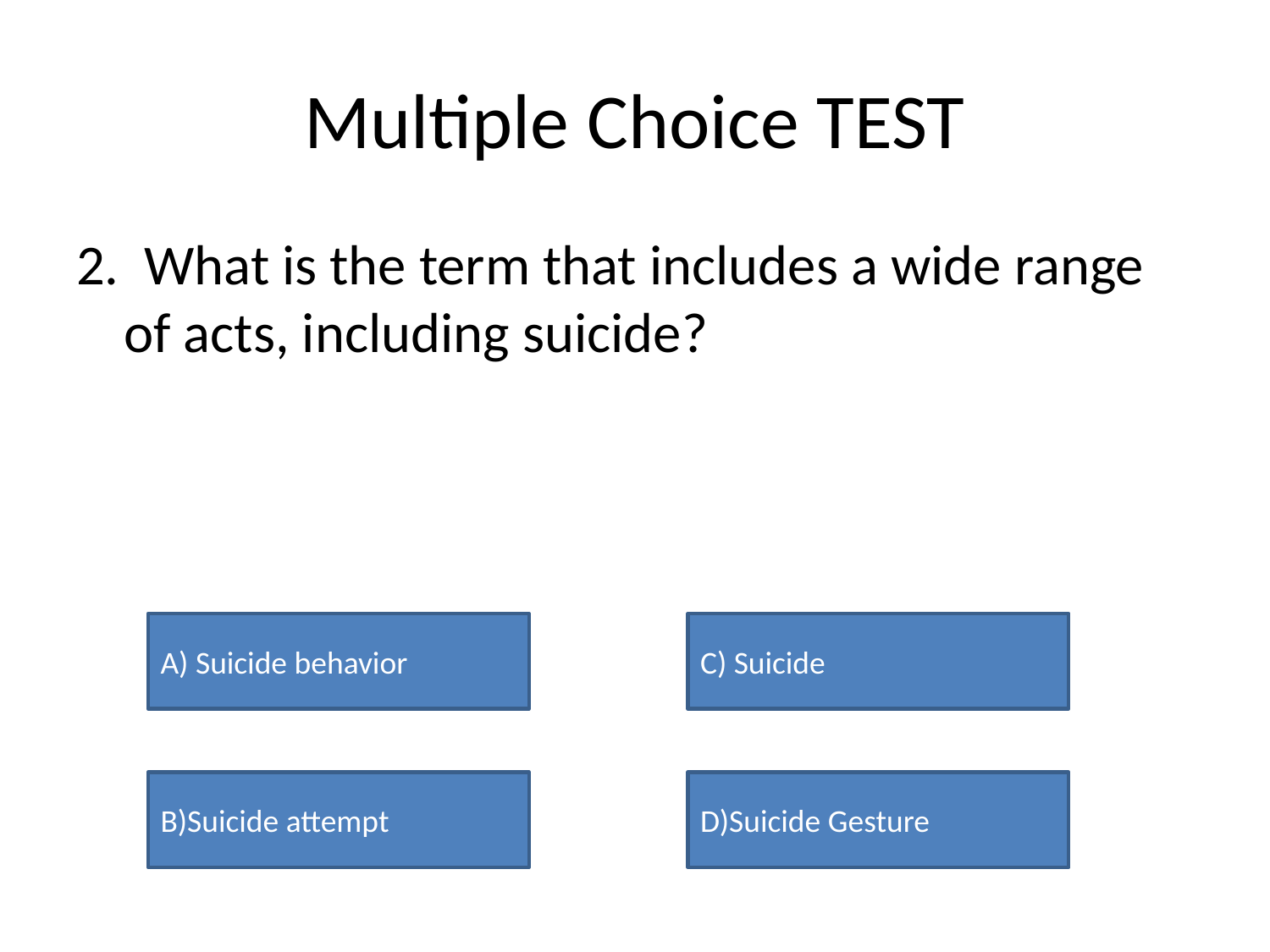

# Multiple Choice TEST
2.  What is the term that includes a wide range of acts, including suicide?

A) Suicide behavior
C) Suicide
B)Suicide attempt
D)Suicide Gesture